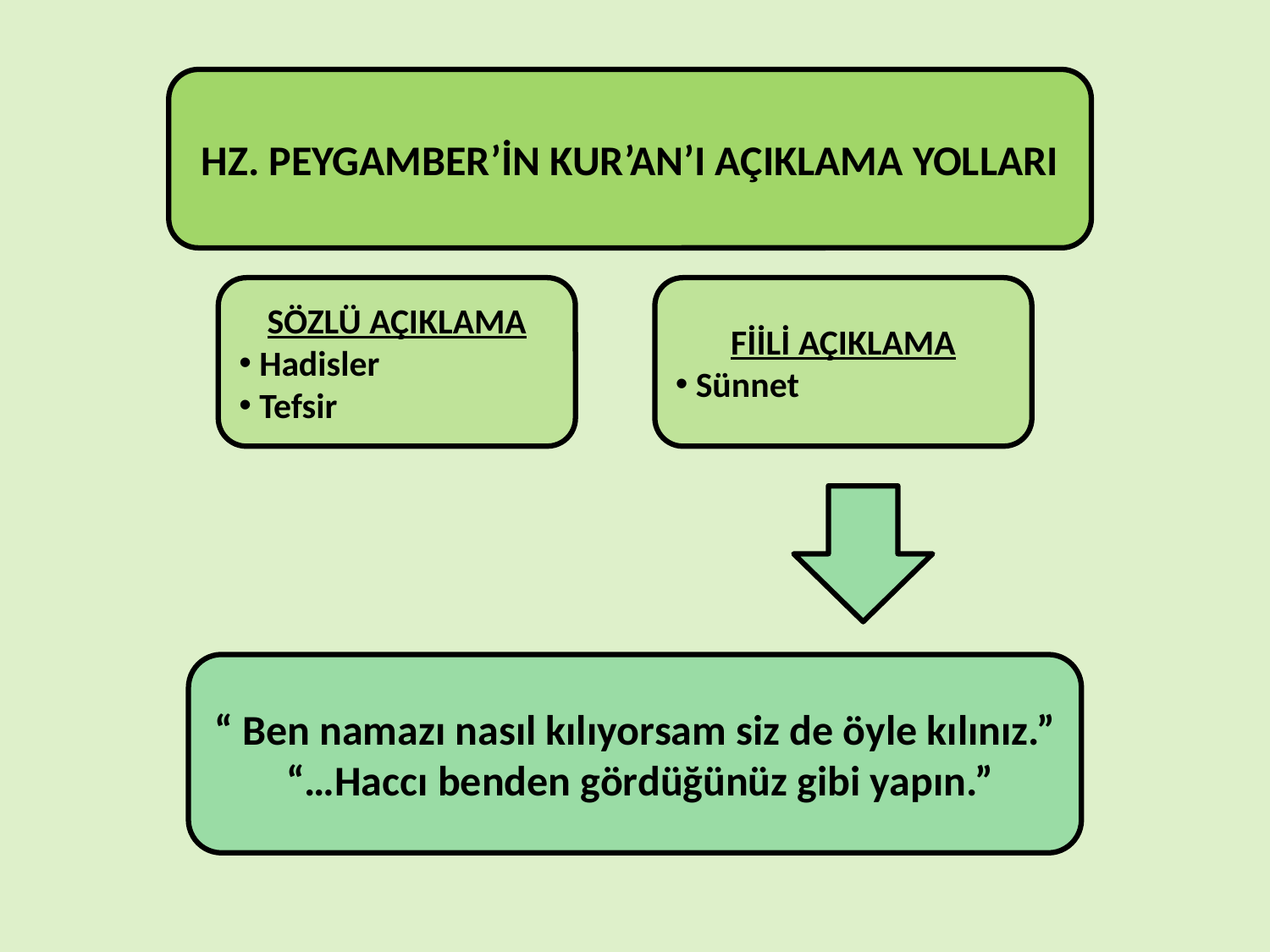

HZ. PEYGAMBER’İN KUR’AN’I AÇIKLAMA YOLLARI
SÖZLÜ AÇIKLAMA
 Hadisler
 Tefsir
FİİLİ AÇIKLAMA
 Sünnet

“ Ben namazı nasıl kılıyorsam siz de öyle kılınız.”
 “…Haccı benden gördüğünüz gibi yapın.”